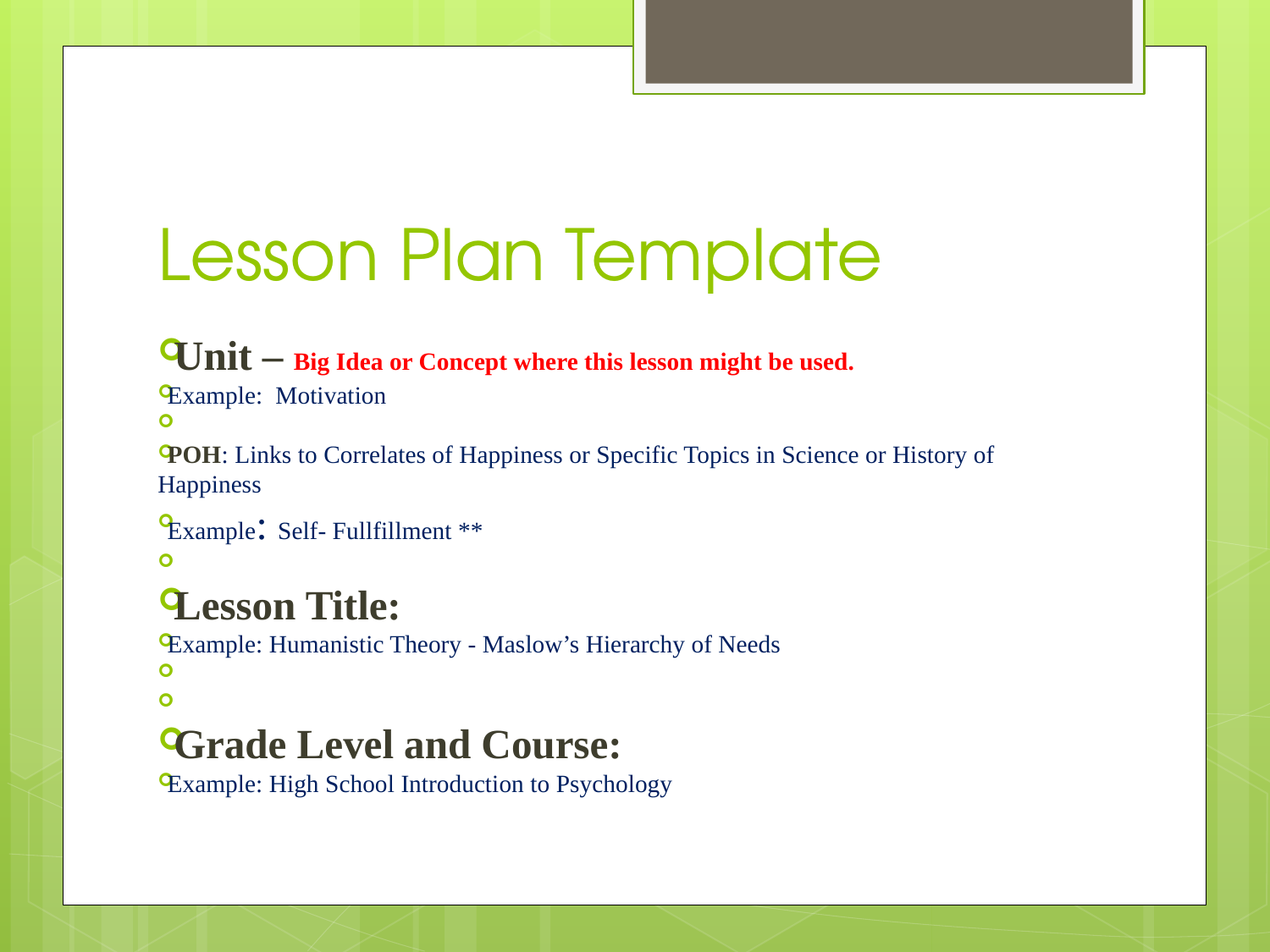

# Lesson Plan Template
Unit – Big Idea or Concept where this lesson might be used.
Example:  Motivation

POH: Links to Correlates of Happiness or Specific Topics in Science or History of Happiness
Example: Self- Fullfillment **

Lesson Title:
Example: Humanistic Theory - Maslow’s Hierarchy of Needs

Grade Level and Course:
Example: High School Introduction to Psychology